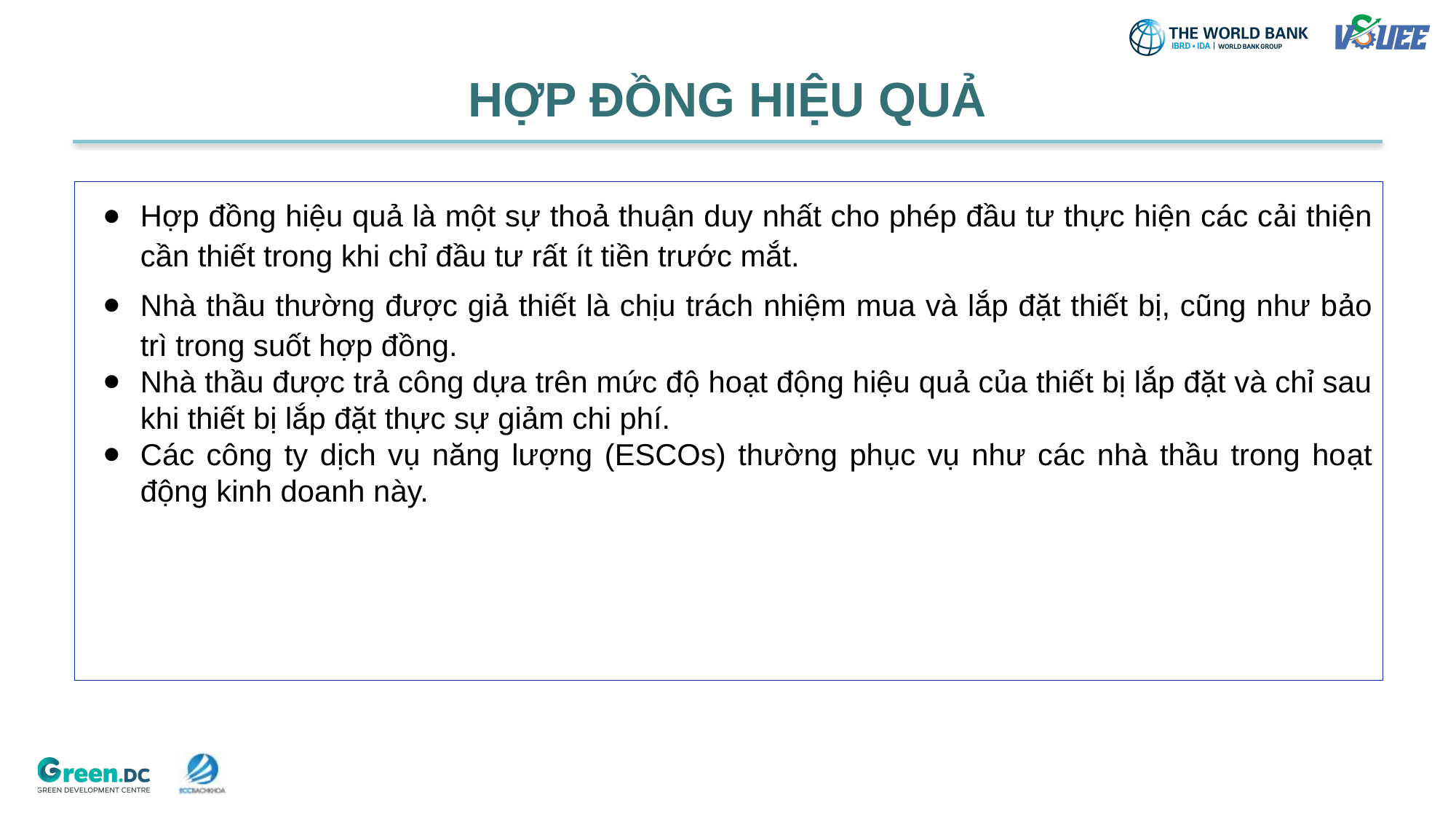

# HỢP ĐỒNG HIỆU QUẢ
Hợp đồng hiệu quả là một sự thoả thuận duy nhất cho phép đầu tư thực hiện các cải thiện cần thiết trong khi chỉ đầu tư rất ít tiền trước mắt.
Nhà thầu thường được giả thiết là chịu trách nhiệm mua và lắp đặt thiết bị, cũng như bảo trì trong suốt hợp đồng.
Nhà thầu được trả công dựa trên mức độ hoạt động hiệu quả của thiết bị lắp đặt và chỉ sau khi thiết bị lắp đặt thực sự giảm chi phí.
Các công ty dịch vụ năng lượng (ESCOs) thường phục vụ như các nhà thầu trong hoạt động kinh doanh này.